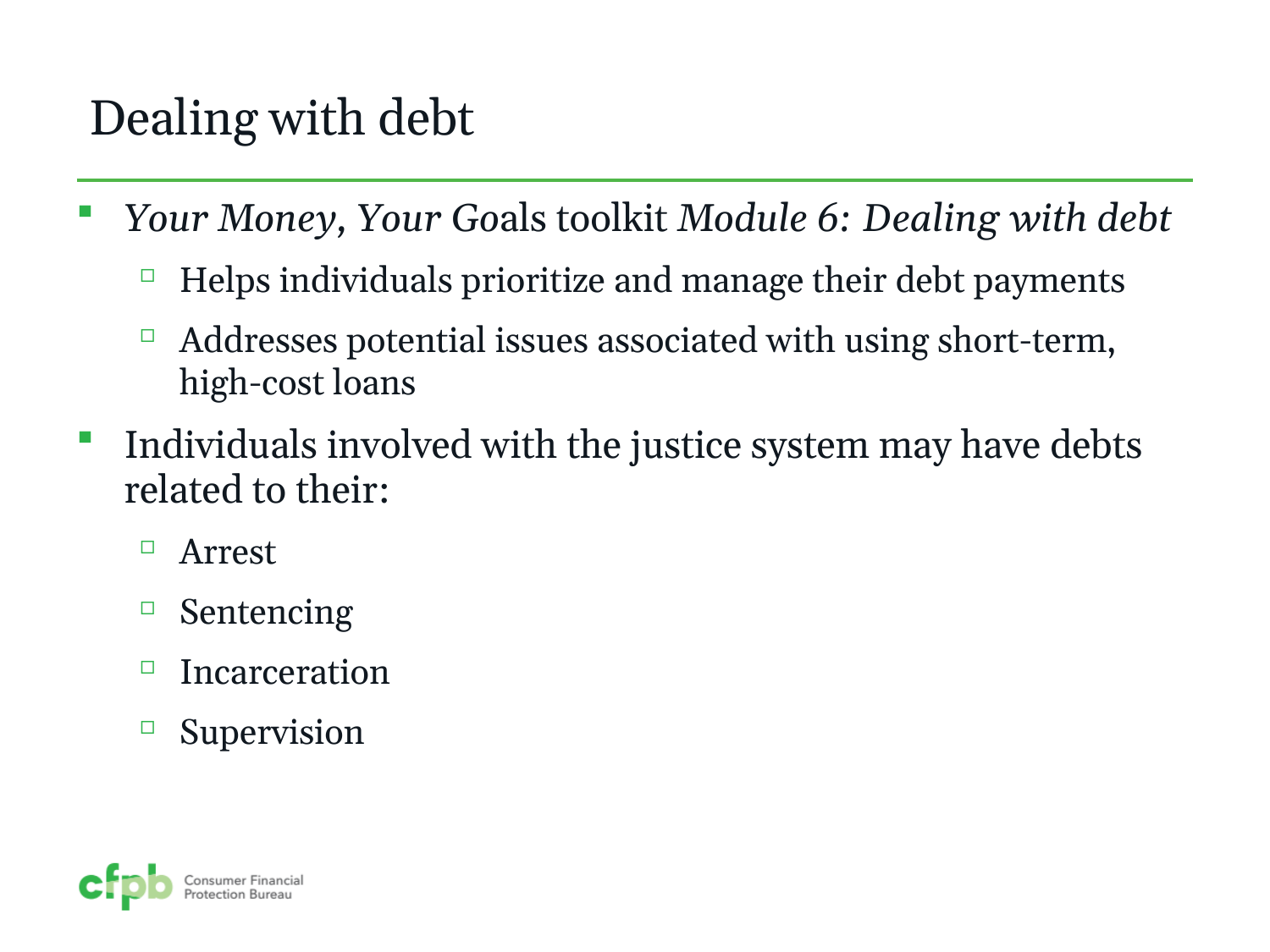

# Dealing with debt
Your Money, Your Goals toolkit Module 6: Dealing with debt
Helps individuals prioritize and manage their debt payments
Addresses potential issues associated with using short-term, high-cost loans
Individuals involved with the justice system may have debts related to their:
Arrest
Sentencing
Incarceration
Supervision